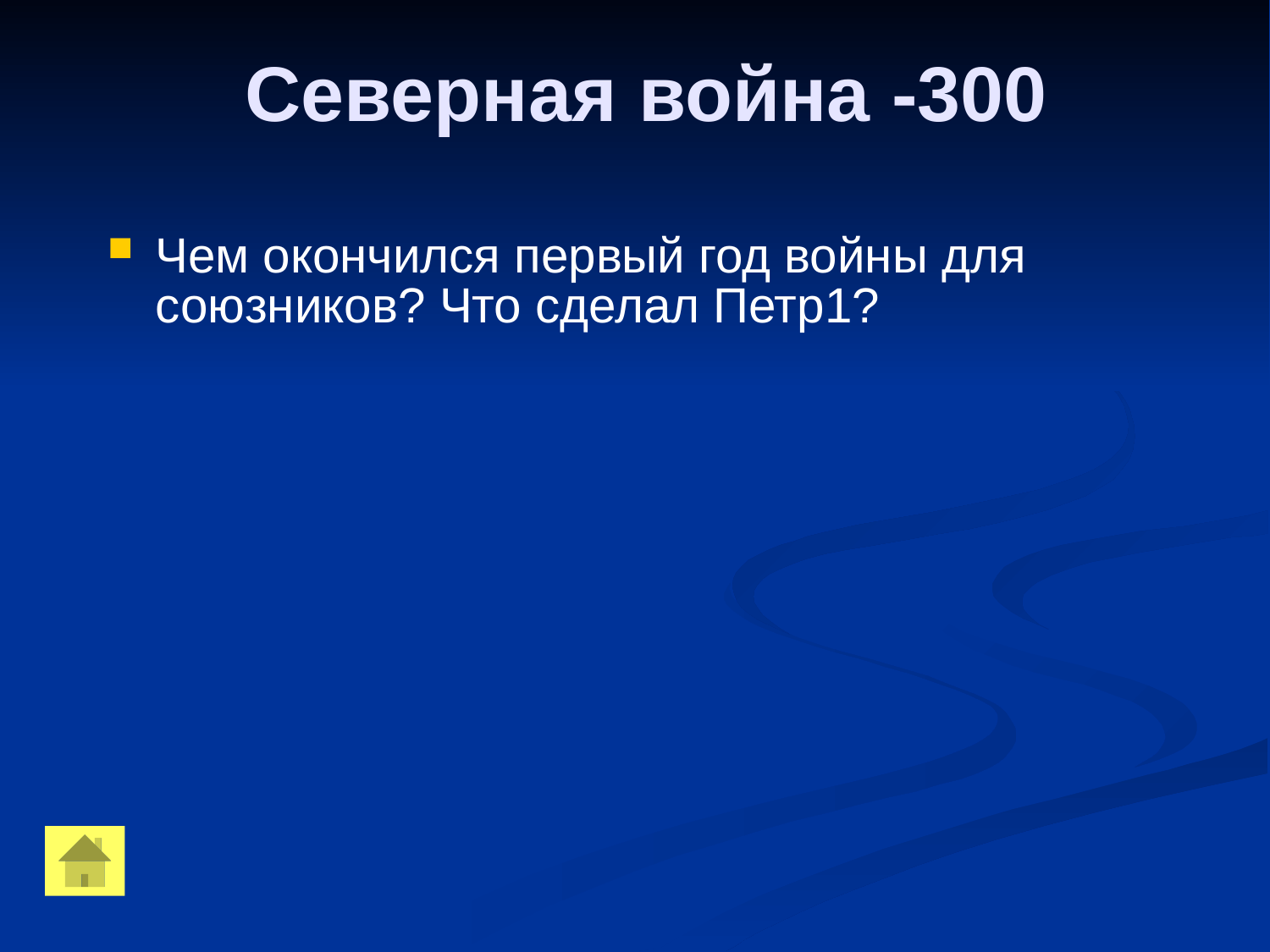

Северная война -300
Чем окончился первый год войны для союзников? Что сделал Петр1?